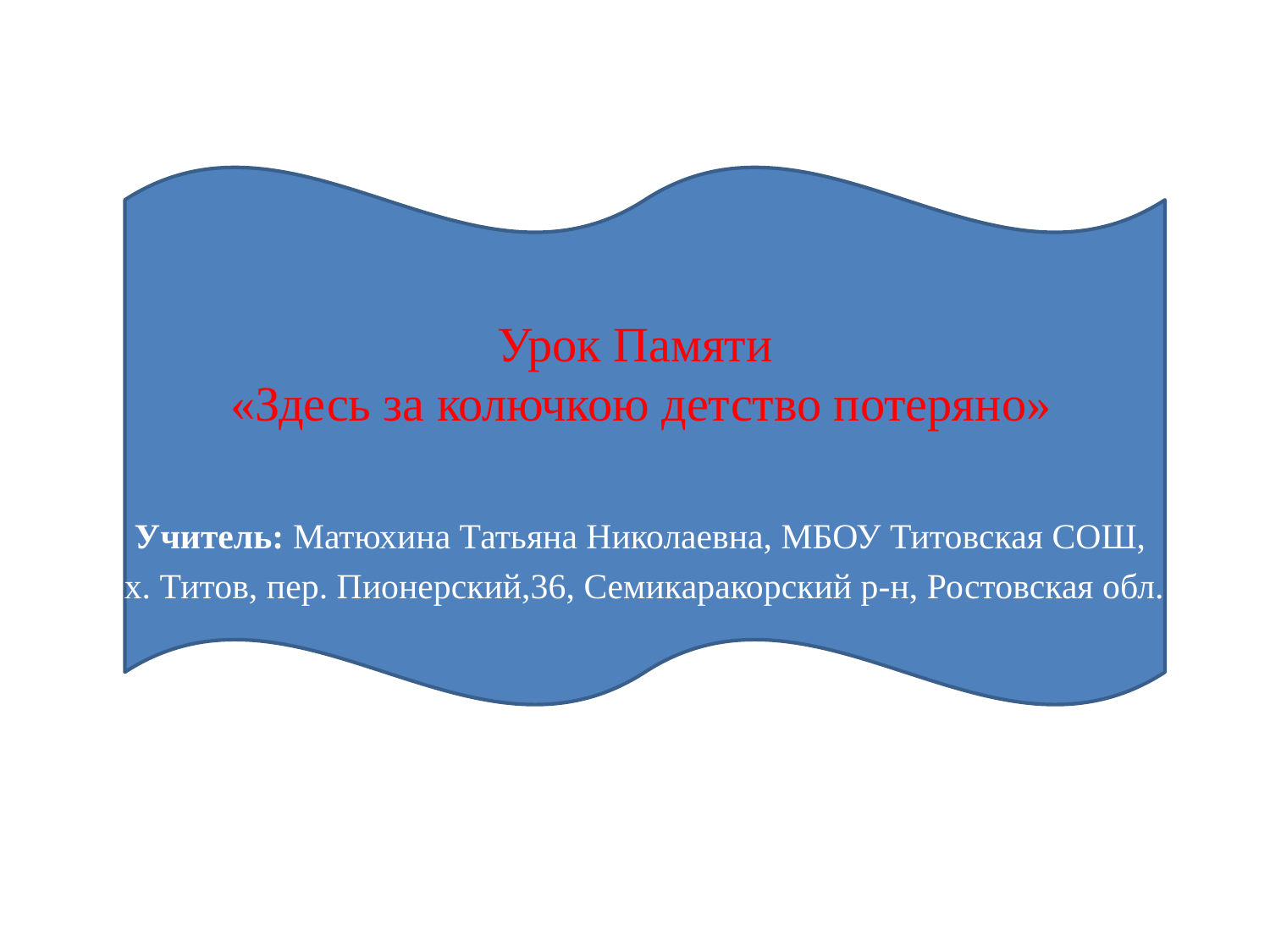

Урок Памяти
 «Здесь за колючкою детство потеряно»
Учитель: Матюхина Татьяна Николаевна, МБОУ Титовская СОШ,
 х. Титов, пер. Пионерский,36, Семикаракорский р-н, Ростовская обл.
#